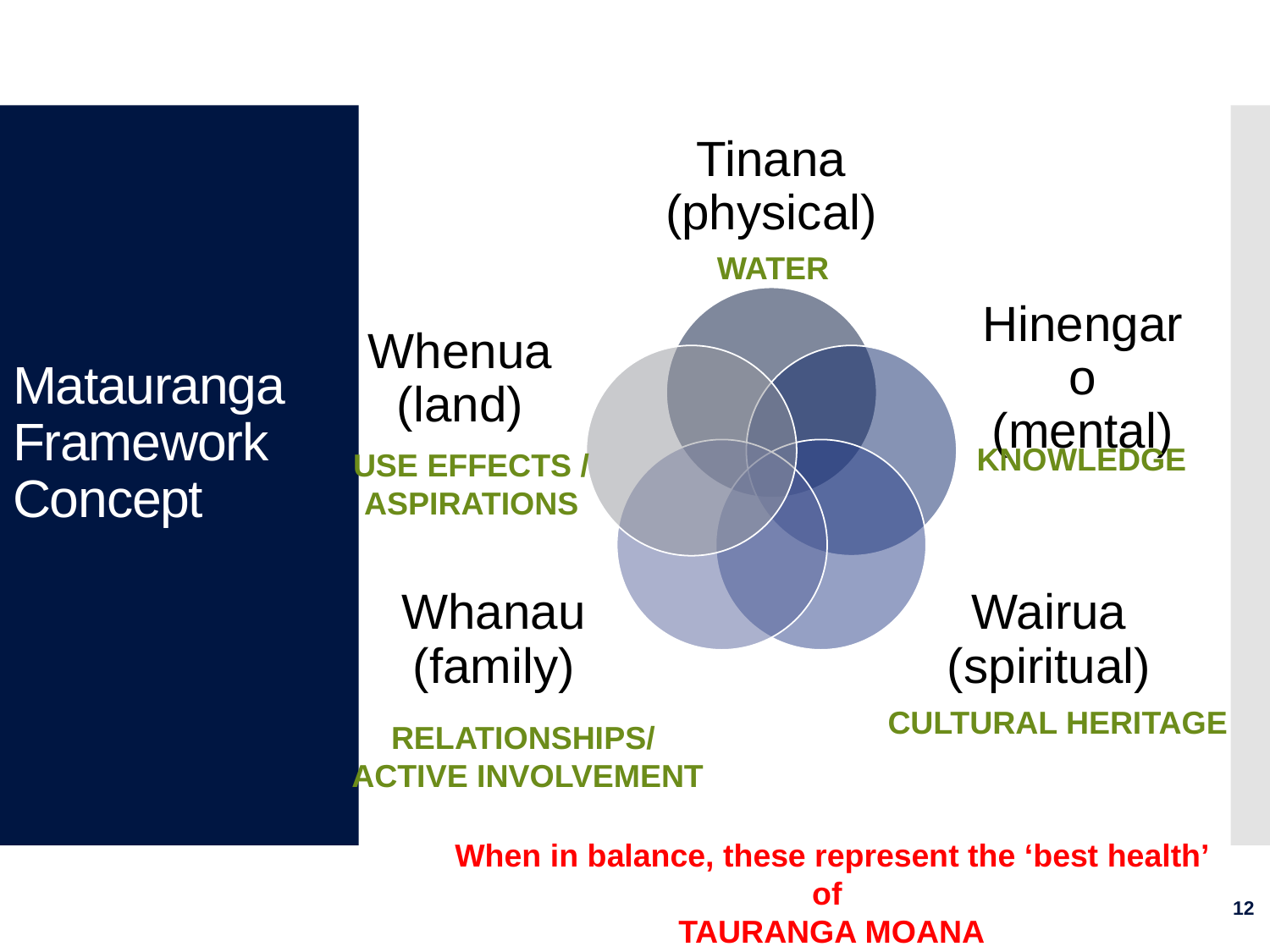

Tinana (physical)
Hinengaro (mental)
Wairua (spiritual)
Whanau (family)
Whenua (land)
# Matauranga Framework Concept
WATER
KNOWLEDGE
USE EFFECTS /
ASPIRATIONS
CULTURAL HERITAGE
RELATIONSHIPS/
ACTIVE INVOLVEMENT

When in balance, these represent the ‘best health’ of
TAURANGA MOANA
12